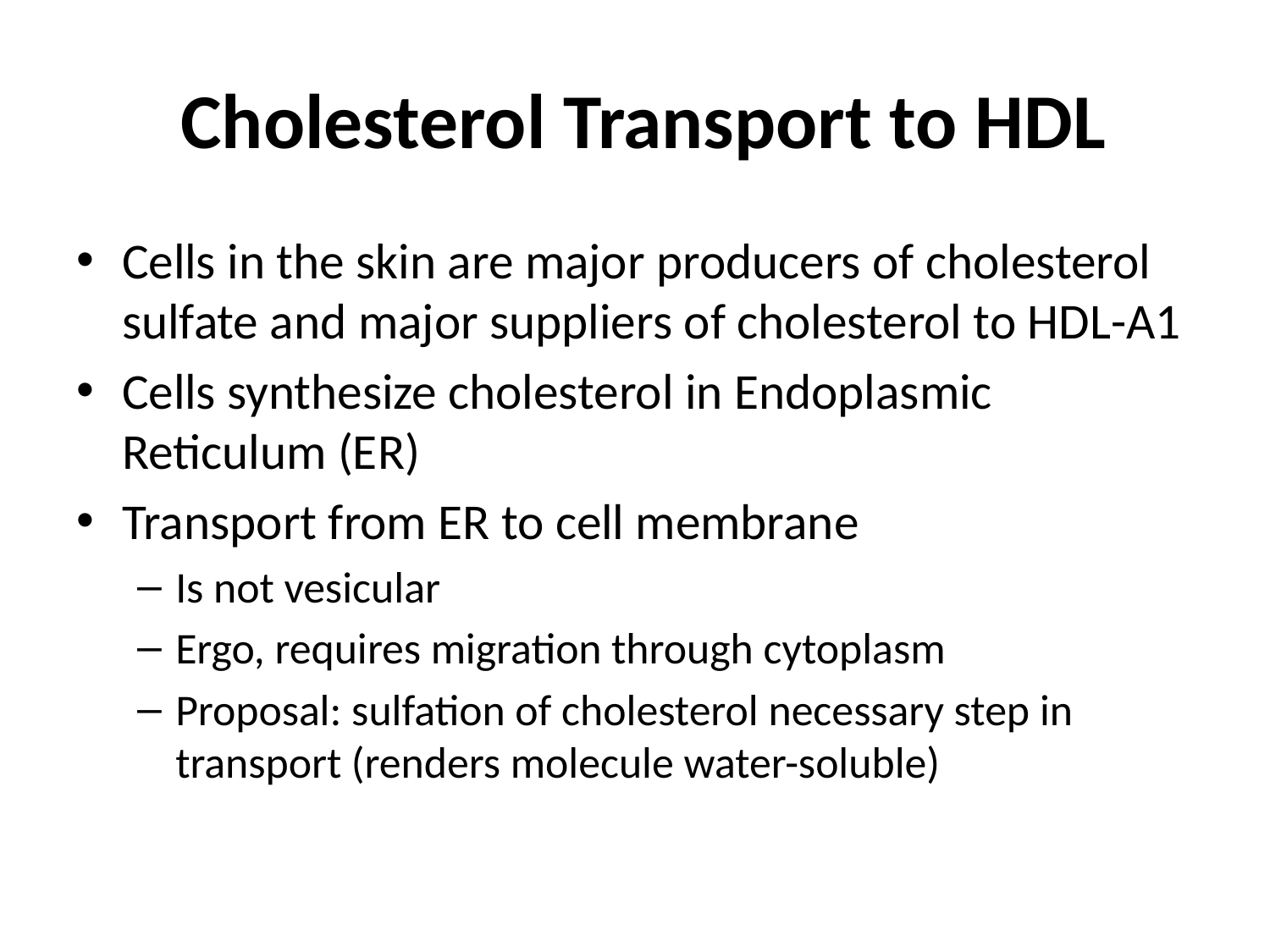

# Cholesterol Transport to HDL
Cells in the skin are major producers of cholesterol sulfate and major suppliers of cholesterol to HDL-A1
Cells synthesize cholesterol in Endoplasmic Reticulum (ER)
Transport from ER to cell membrane
Is not vesicular
Ergo, requires migration through cytoplasm
Proposal: sulfation of cholesterol necessary step in transport (renders molecule water-soluble)